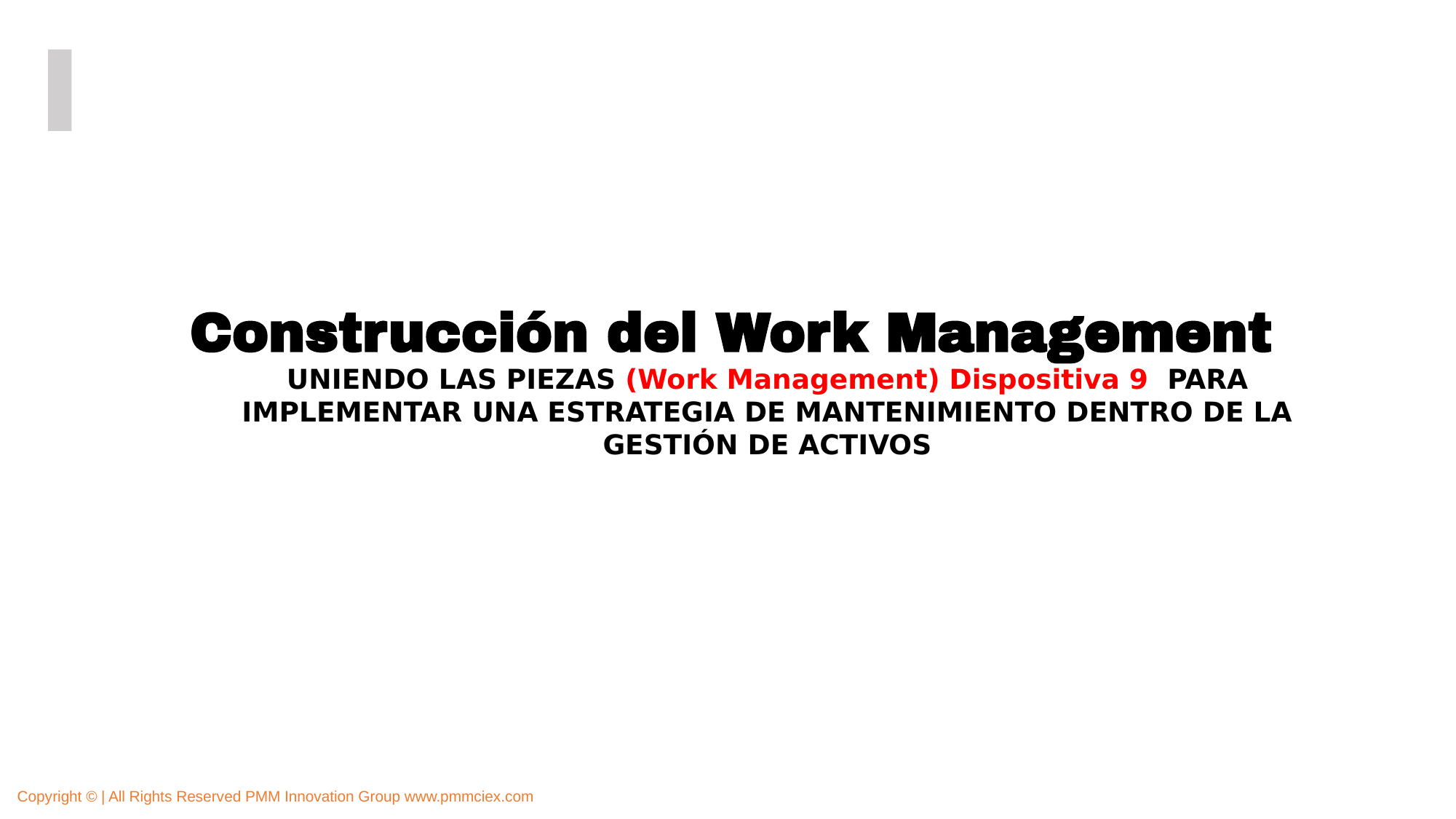

Construcción del Work Management
UNIENDO LAS PIEZAS (Work Management) Dispositiva 9  PARA IMPLEMENTAR UNA ESTRATEGIA DE MANTENIMIENTO DENTRO DE LA GESTIÓN DE ACTIVOS